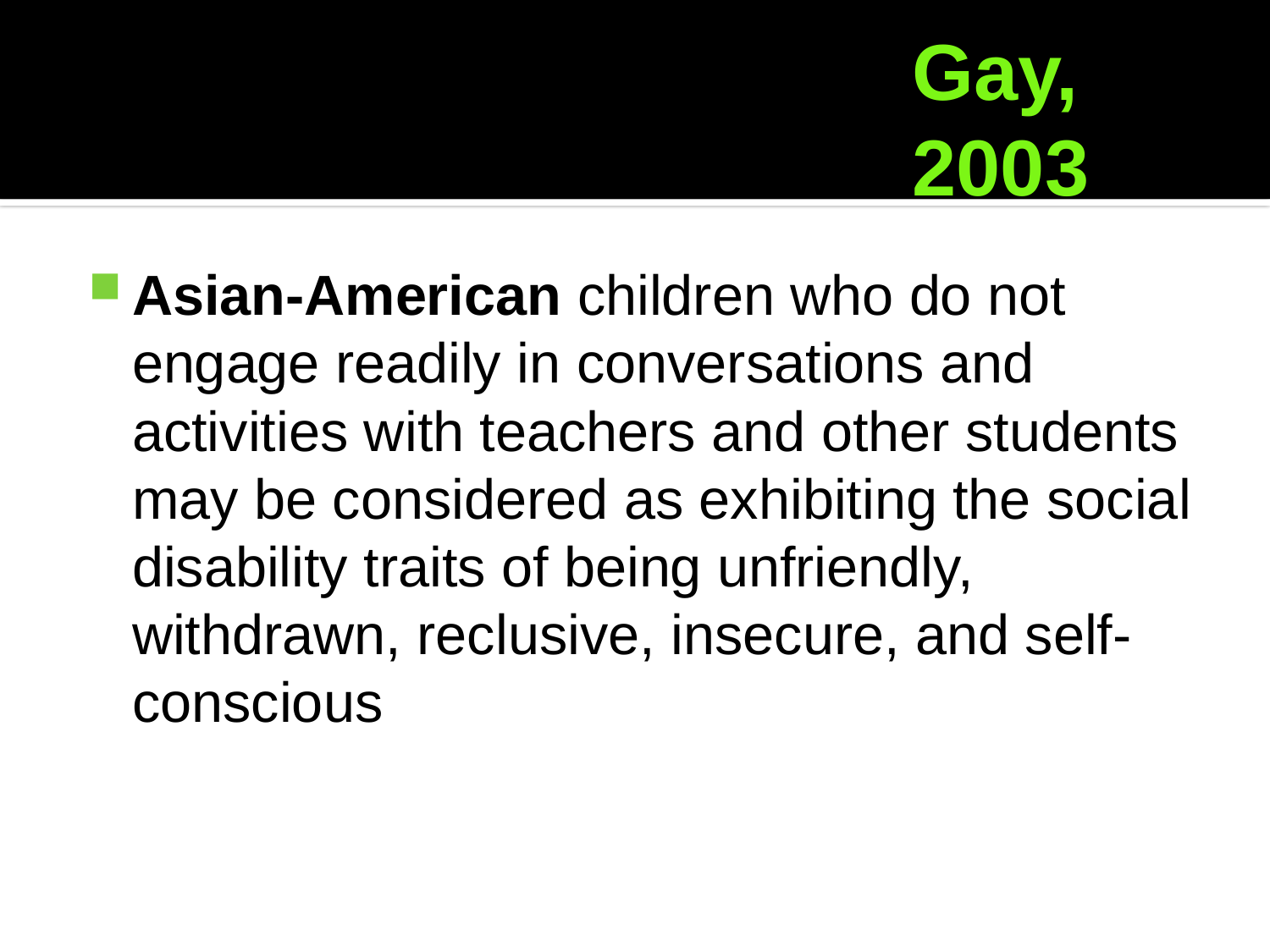

# Gay, 2003
Asian-American children who do not engage readily in conversations and activities with teachers and other students may be considered as exhibiting the social disability traits of being unfriendly, withdrawn, reclusive, insecure, and self-conscious